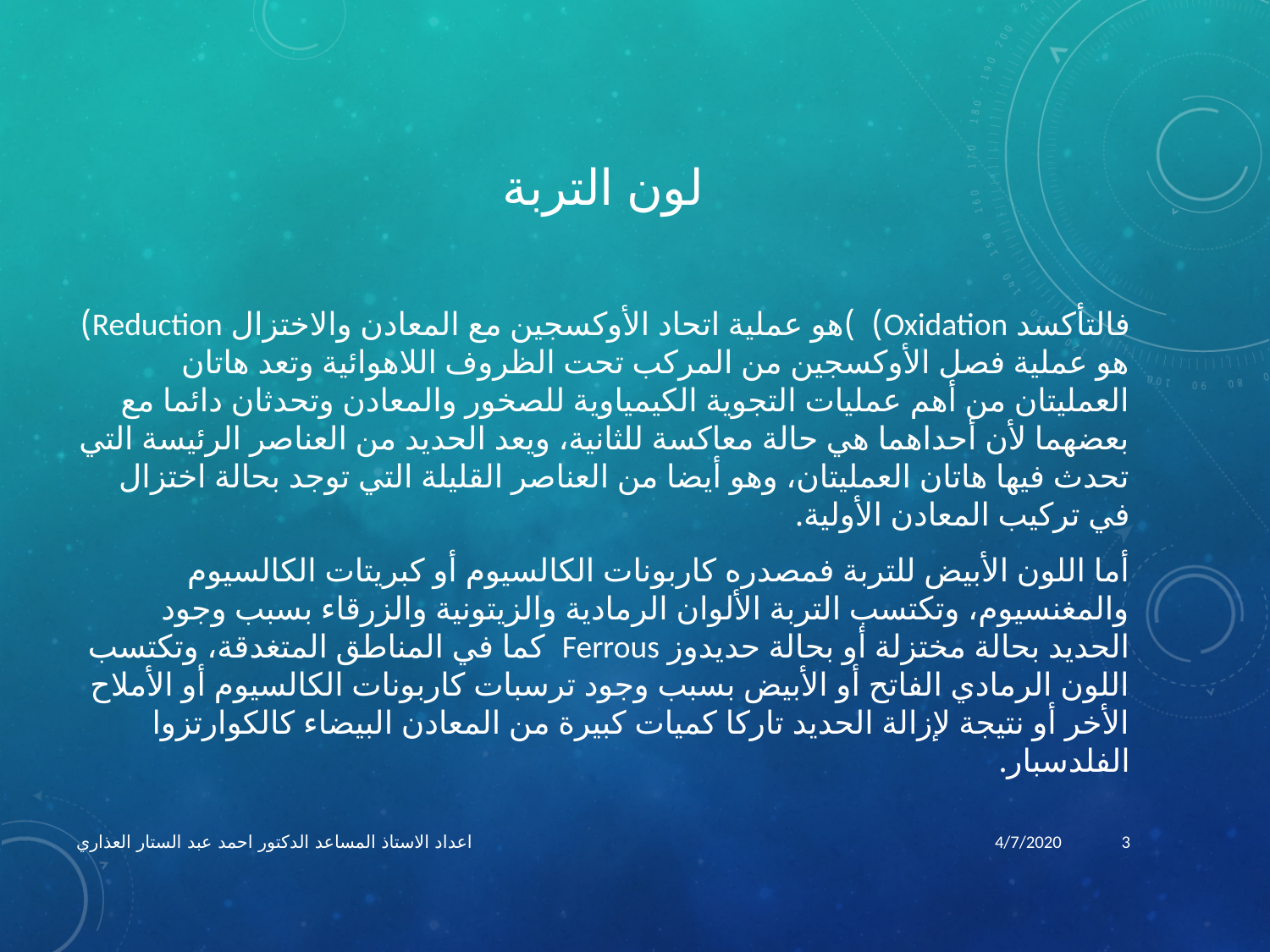

# لون التربة
فالتأكسد Oxidation)  )هو عملية اتحاد الأوكسجين مع المعادن والاختزال Reduction) هو عملية فصل الأوكسجين من المركب تحت الظروف اللاهوائية وتعد هاتان العمليتان من أهم عمليات التجوية الكيمياوية للصخور والمعادن وتحدثان دائما مع بعضهما لأن أحداهما هي حالة معاكسة للثانية، ويعد الحديد من العناصر الرئيسة التي تحدث فيها هاتان العمليتان، وهو أيضا من العناصر القليلة التي توجد بحالة اختزال في تركيب المعادن الأولية.
أما اللون الأبيض للتربة فمصدره كاربونات الكالسيوم أو كبريتات الكالسيوم والمغنسيوم، وتكتسب التربة الألوان الرمادية والزيتونية والزرقاء بسبب وجود الحديد بحالة مختزلة أو بحالة حديدوز Ferrous  كما في المناطق المتغدقة، وتكتسب اللون الرمادي الفاتح أو الأبيض بسبب وجود ترسبات كاربونات الكالسيوم أو الأملاح الأخر أو نتيجة لإزالة الحديد تاركا كميات كبيرة من المعادن البيضاء كالكوارتزوا الفلدسبار.

اعداد الاستاذ المساعد الدكتور احمد عبد الستار العذاري
4/7/2020
3